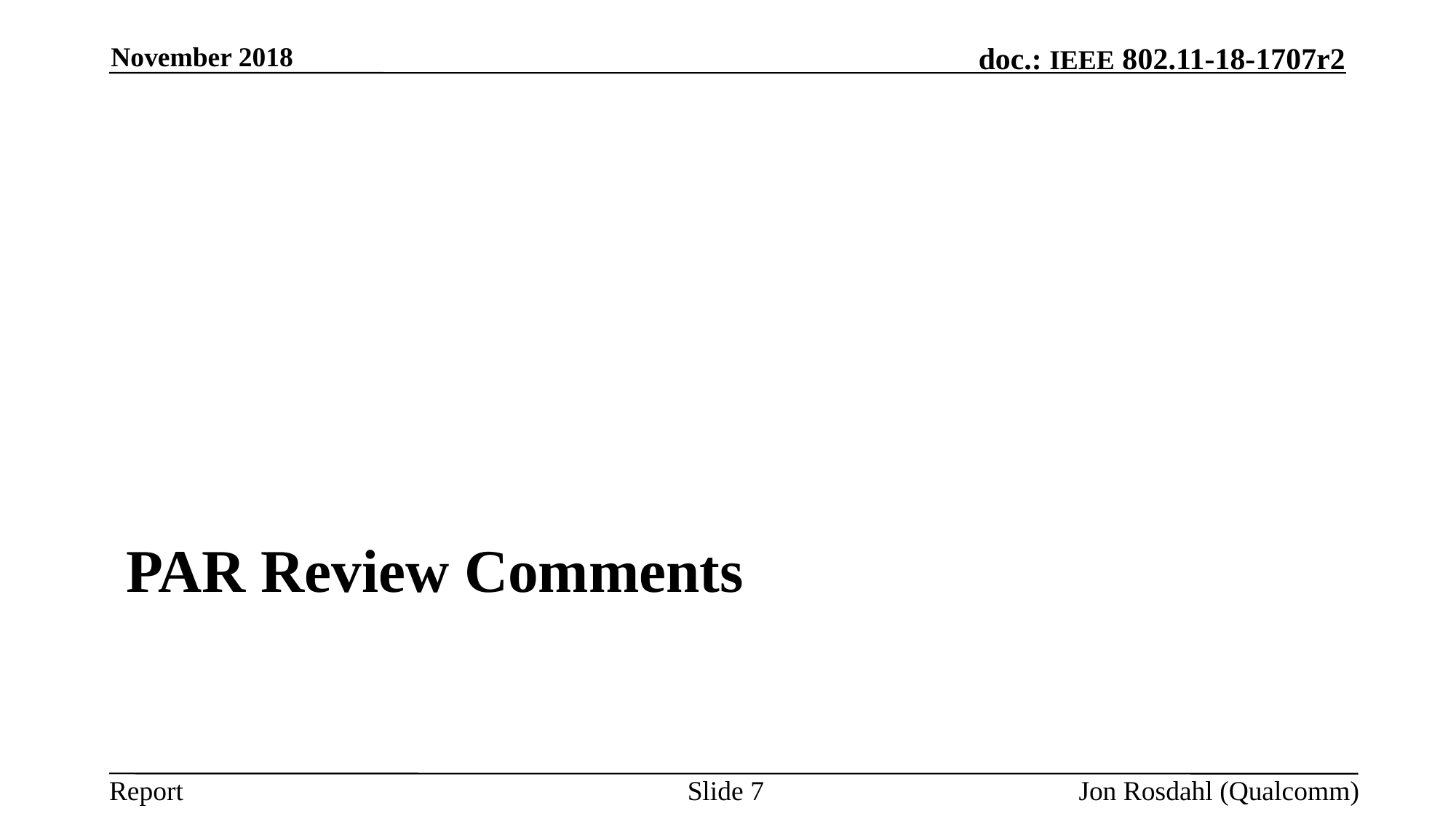

November 2018

# Par Review Comments
Slide 7
Jon Rosdahl (Qualcomm)